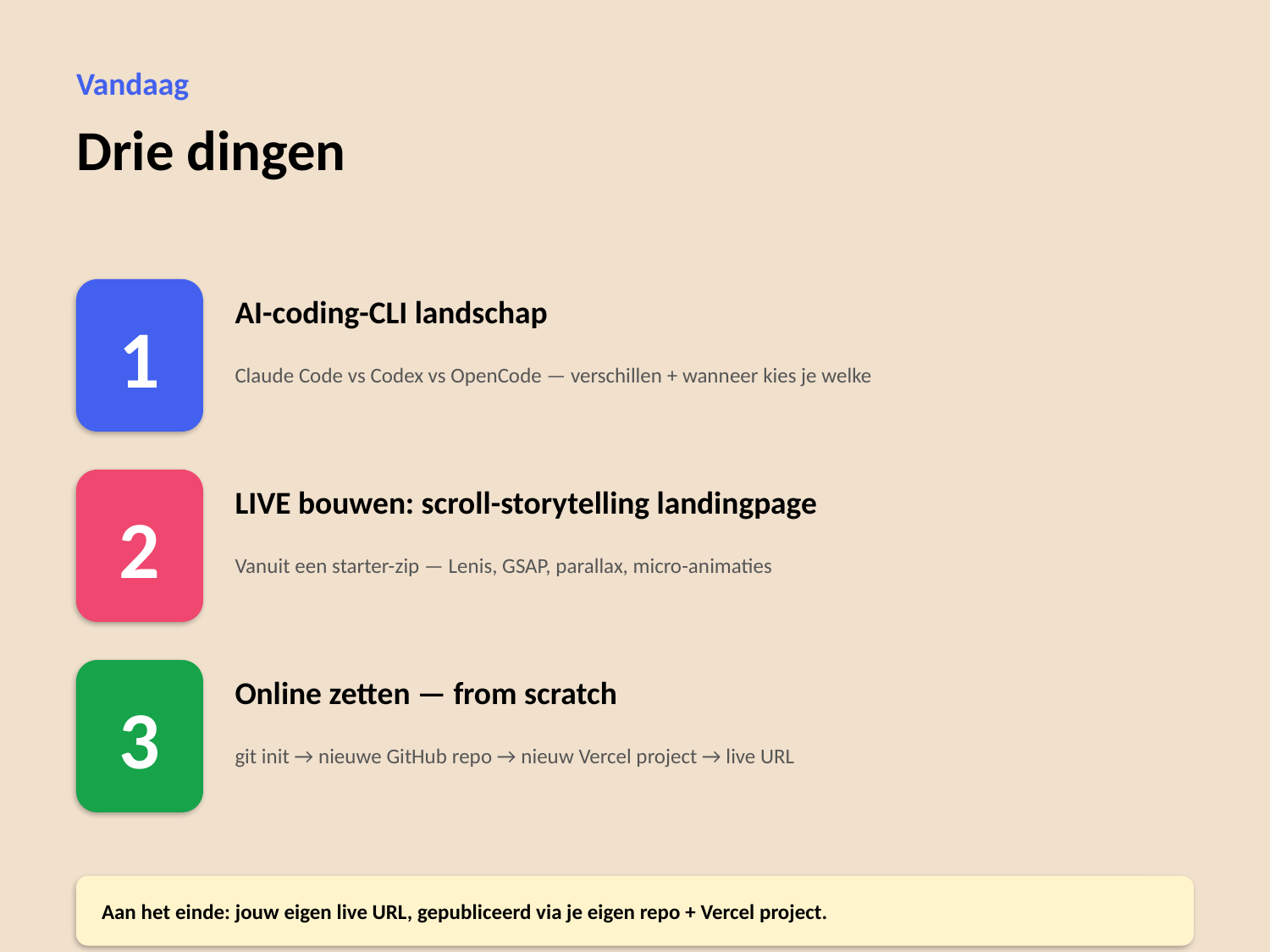

Vandaag
Drie dingen

1
AI-coding-CLI landschap
Claude Code vs Codex vs OpenCode — verschillen + wanneer kies je welke

2
LIVE bouwen: scroll-storytelling landingpage
Vanuit een starter-zip — Lenis, GSAP, parallax, micro-animaties

3
Online zetten — from scratch
git init → nieuwe GitHub repo → nieuw Vercel project → live URL

Aan het einde: jouw eigen live URL, gepubliceerd via je eigen repo + Vercel project.